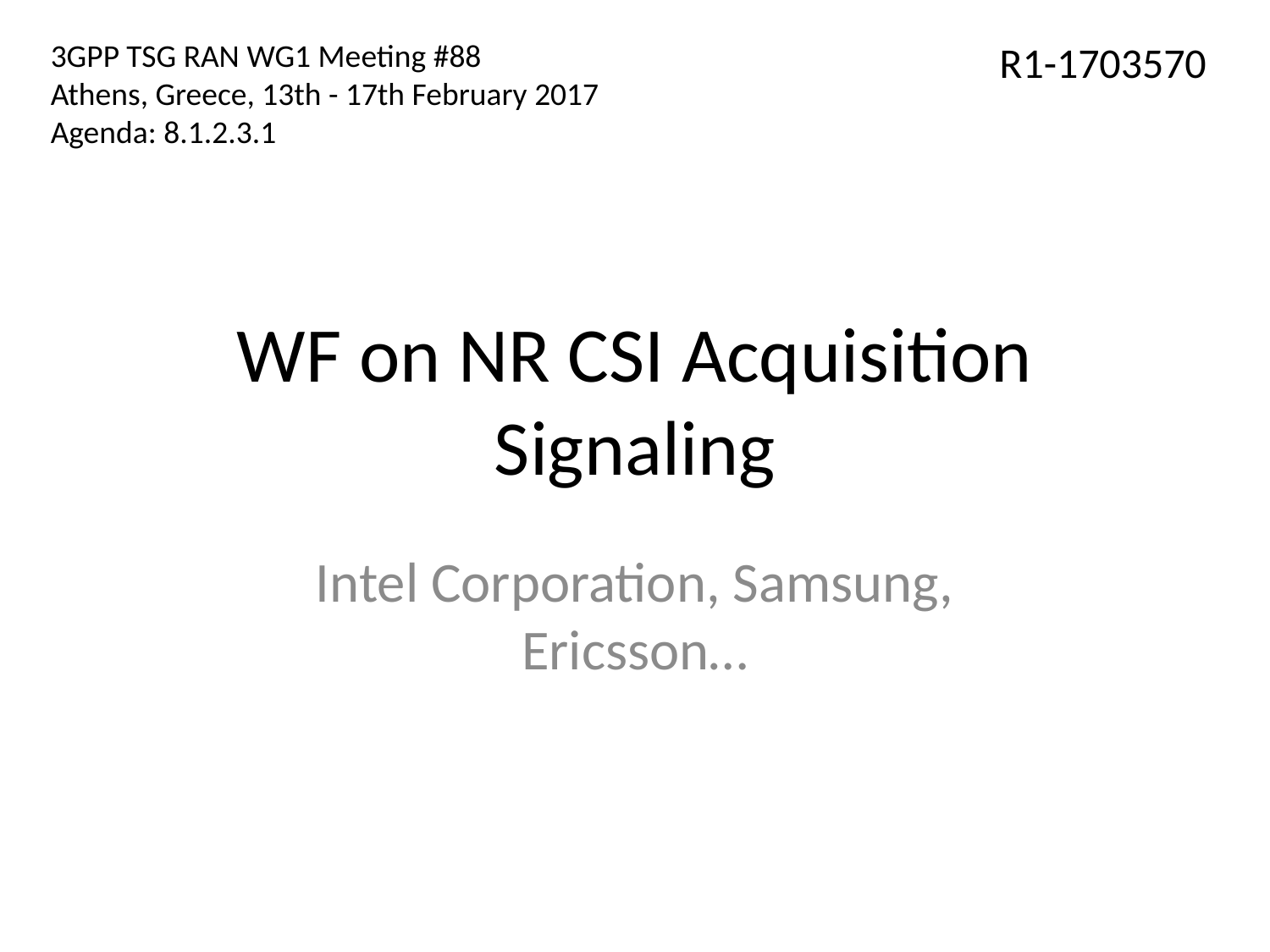

3GPP TSG RAN WG1 Meeting #88
Athens, Greece, 13th - 17th February 2017
Agenda: 8.1.2.3.1
R1-1703570
# WF on NR CSI Acquisition Signaling
Intel Corporation, Samsung, Ericsson…